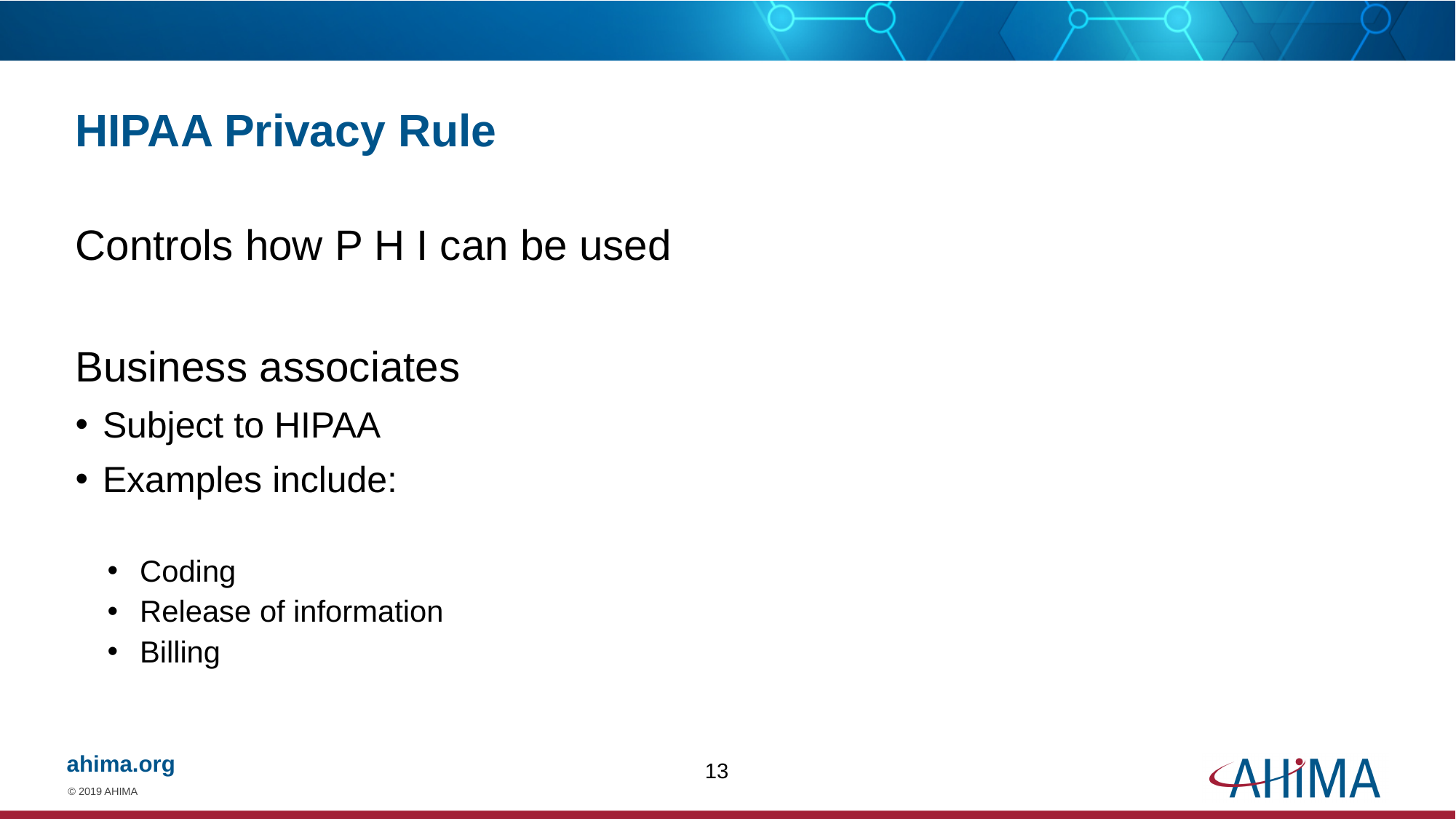

# HIPAA Privacy Rule
Controls how P H I can be used

Business associates
Subject to HIPAA
Examples include:

Coding
Release of information
Billing